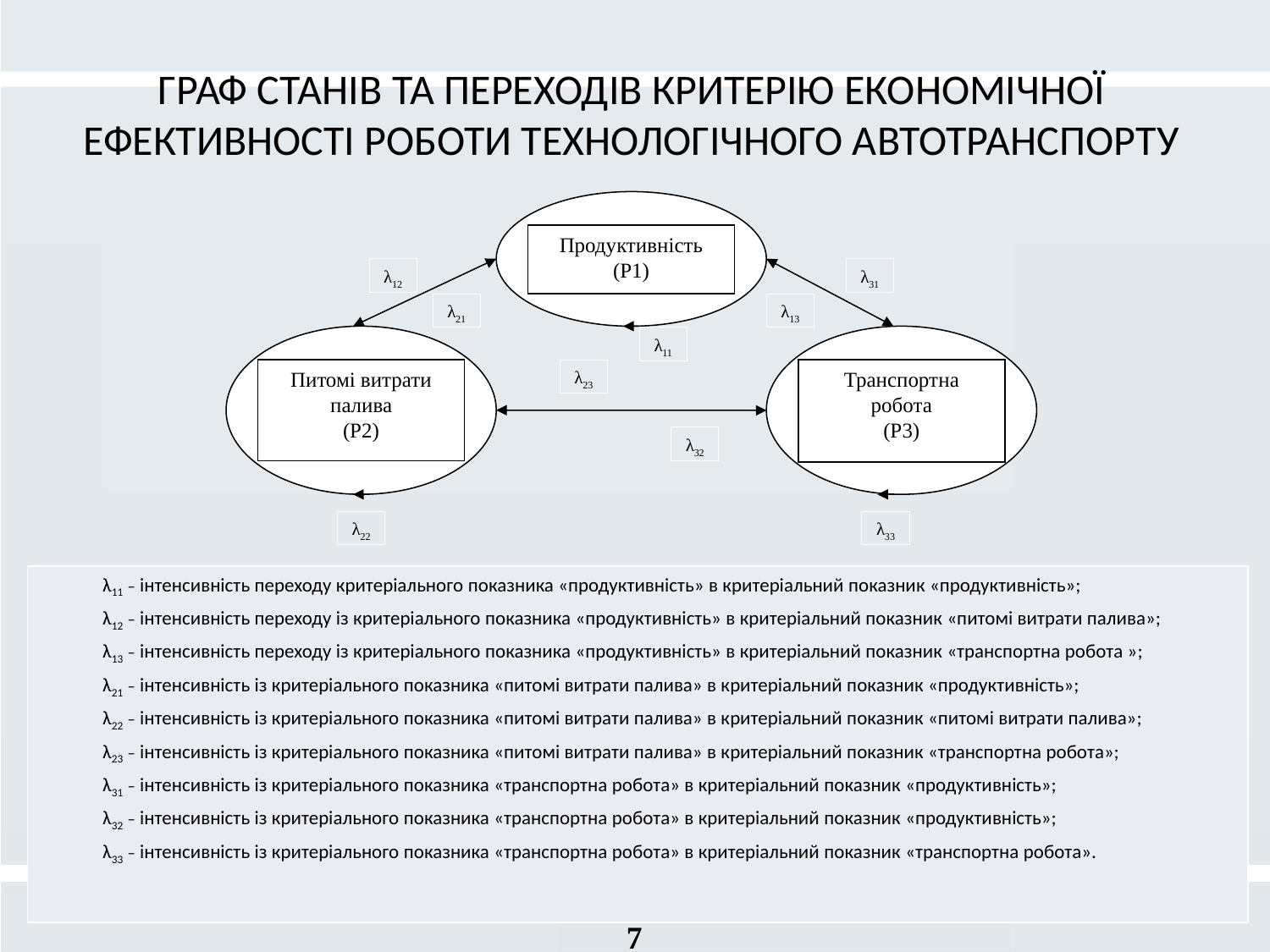

ГРАФ СТАНІВ ТА ПЕРЕХОДІВ КРИТЕРІЮ ЕКОНОМІЧНОЇ ЕФЕКТИВНОСТІ РОБОТИ ТЕХНОЛОГІЧНОГО АВТОТРАНСПОРТУ

Продуктивність
(Р1)

λ12

λ31
λ21
λ13

Питомі витрати палива
(Р2)

Транспортна робота
(Р3)

λ11
λ23

λ32
λ22
λ33
| λ11 – інтенсивність переходу критеріального показника «продуктивність» в критеріальний показник «продуктивність»; λ12 – інтенсивність переходу із критеріального показника «продуктивність» в критеріальний показник «питомі витрати палива»; λ13 – інтенсивність переходу із критеріального показника «продуктивність» в критеріальний показник «транспортна робота »; λ21 – інтенсивність із критеріального показника «питомі витрати палива» в критеріальний показник «продуктивність»; λ22 – інтенсивність із критеріального показника «питомі витрати палива» в критеріальний показник «питомі витрати палива»; λ23 – інтенсивність із критеріального показника «питомі витрати палива» в критеріальний показник «транспортна робота»; λ31 – інтенсивність із критеріального показника «транспортна робота» в критеріальний показник «продуктивність»; λ32 – інтенсивність із критеріального показника «транспортна робота» в критеріальний показник «продуктивність»; λ33 – інтенсивність із критеріального показника «транспортна робота» в критеріальний показник «транспортна робота». |
| --- |
7